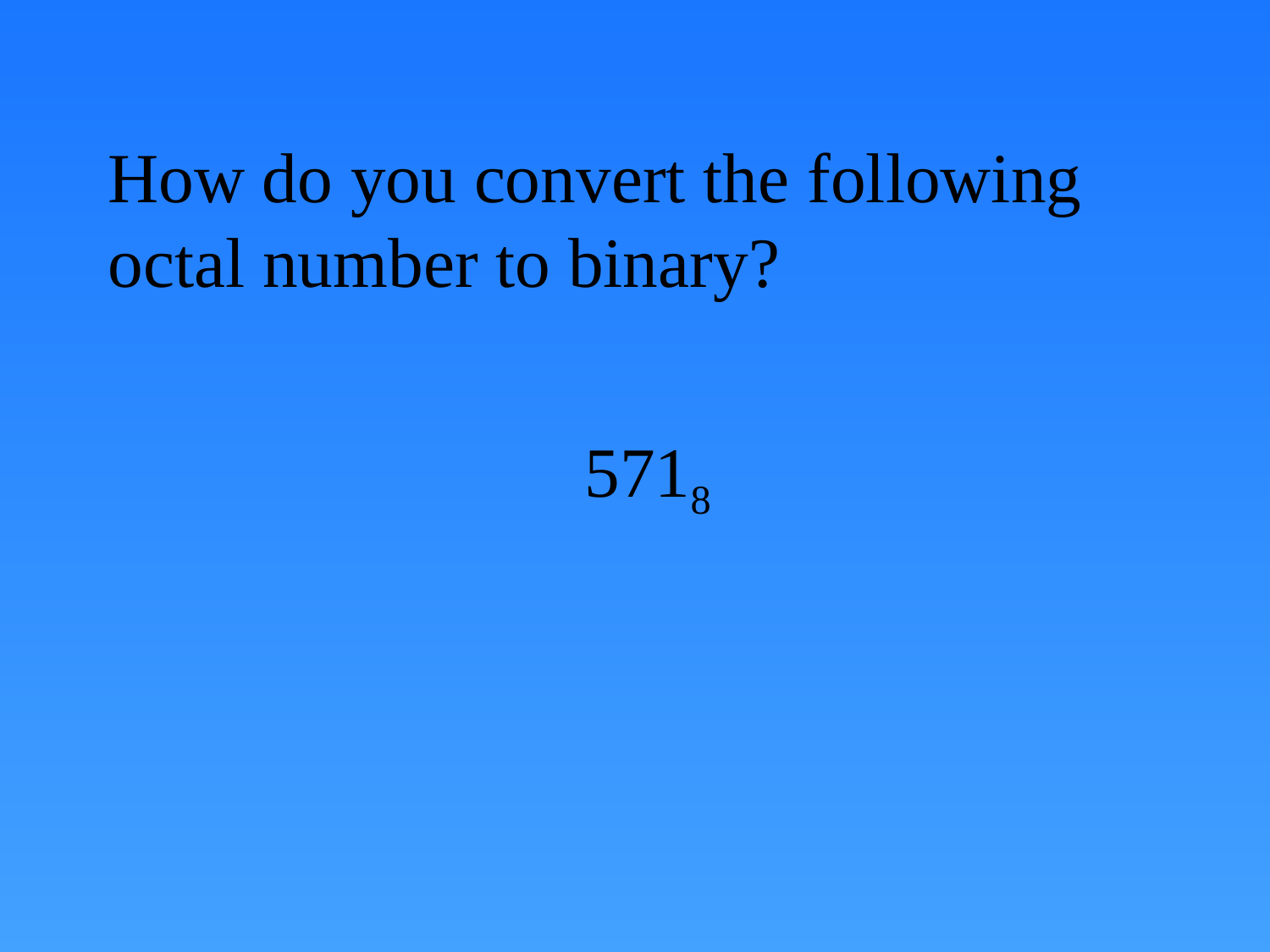

# How do you convert the following octal number to binary?
5718